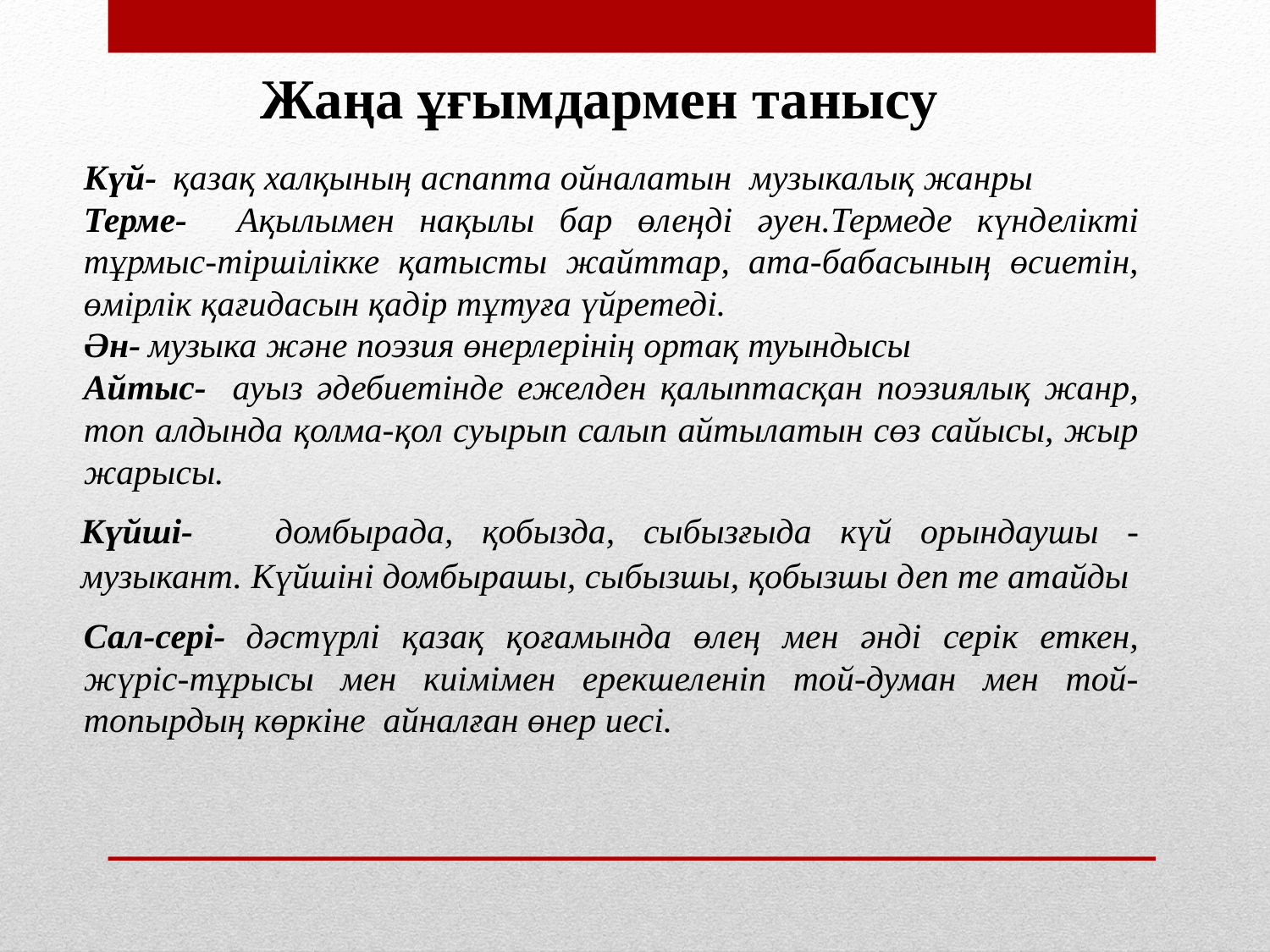

Жаңа ұғымдармен танысу
| Күй- қазақ халқының аспапта ойналатын музыкалық жанры Терме- Ақылымен нақылы бар өлеңді әуен.Термеде күнделікті тұрмыс-тіршілікке қатысты жайттар, ата-бабасының өсиетін, өмірлік қағидасын қадір тұтуға үйретеді. Ән- музыка және поэзия өнерлерінің ортақ туындысы Айтыс- ауыз әдебиетінде ежелден қалыптасқан поэзиялық жанр, топ алдында қолма-қол суырып салып айтылатын сөз сайысы, жыр жарысы. Күйші- домбырада, қобызда, сыбызғыда күй орындаушы - музыкант. Күйшіні домбырашы, сыбызшы, қобызшы деп те атайды Сал-сері- дәстүрлі қазақ қоғамында өлең мен әнді серік еткен, жүріс-тұрысы мен киімімен ерекшеленіп той-думан мен той-топырдың көркіне айналған өнер иесі. |
| --- |